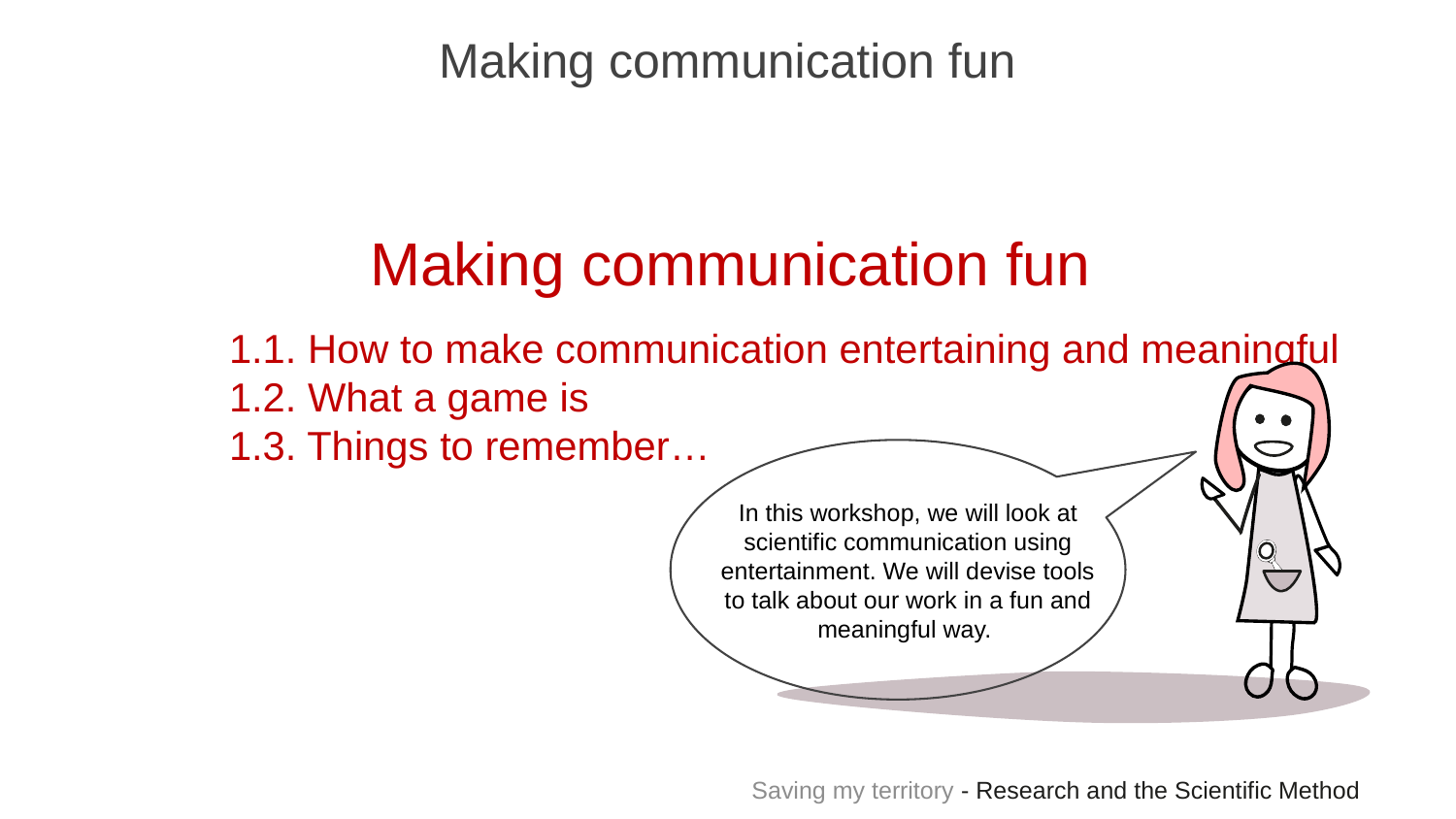

Making communication fun

Making communication fun
1.1. How to make communication entertaining and meaningful
1.2. What a game is
1.3. Things to remember…

In this workshop, we will look at scientific communication using entertainment. We will devise tools to talk about our work in a fun and meaningful way.

Saving my territory - Research and the Scientific Method